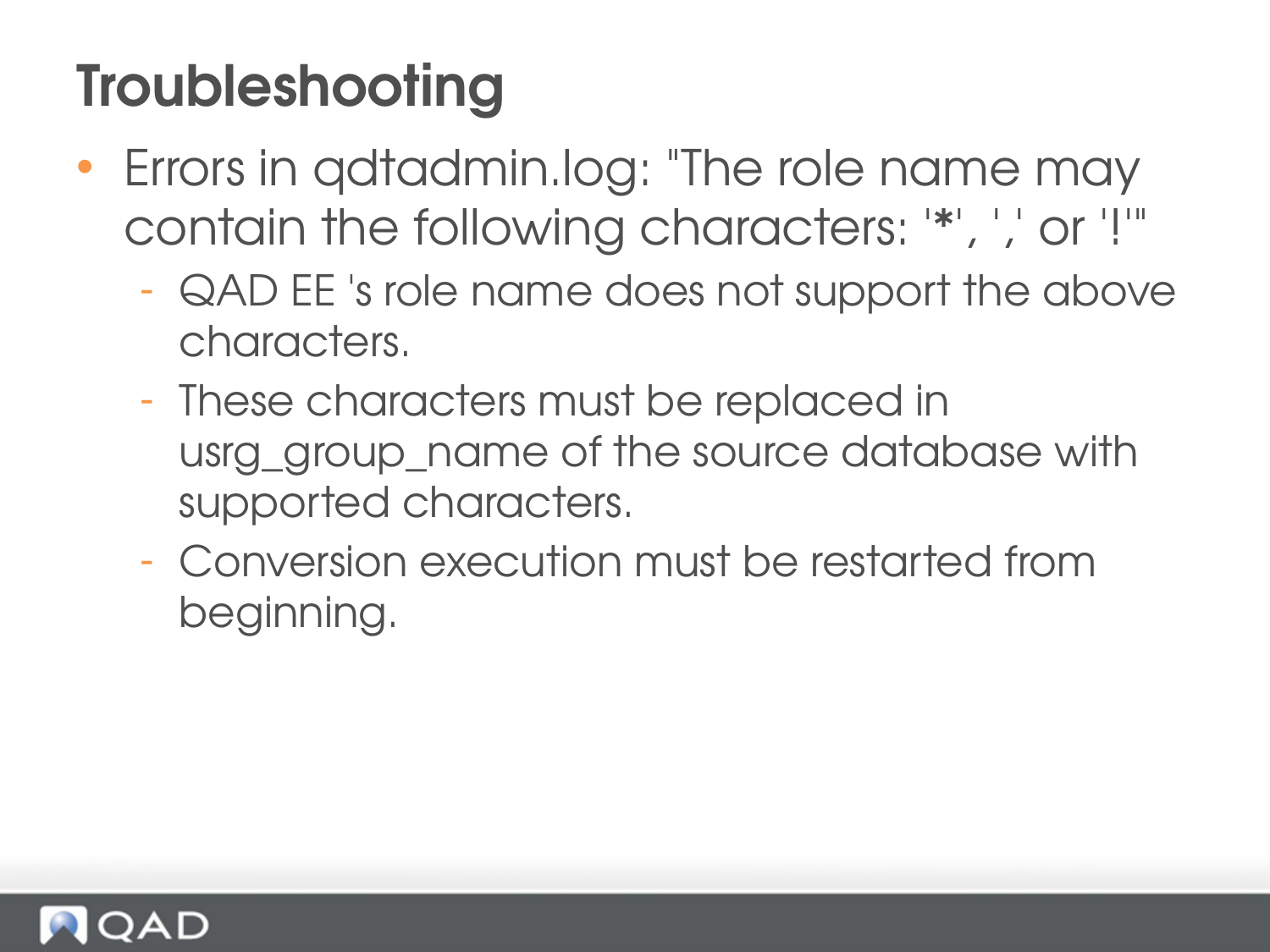

# Troubleshooting
Errors in qdtadmin.log: "The role name may contain the following characters: '*', ',' or '!'"
QAD EE 's role name does not support the above characters.
These characters must be replaced in usrg_group_name of the source database with supported characters.
Conversion execution must be restarted from beginning.